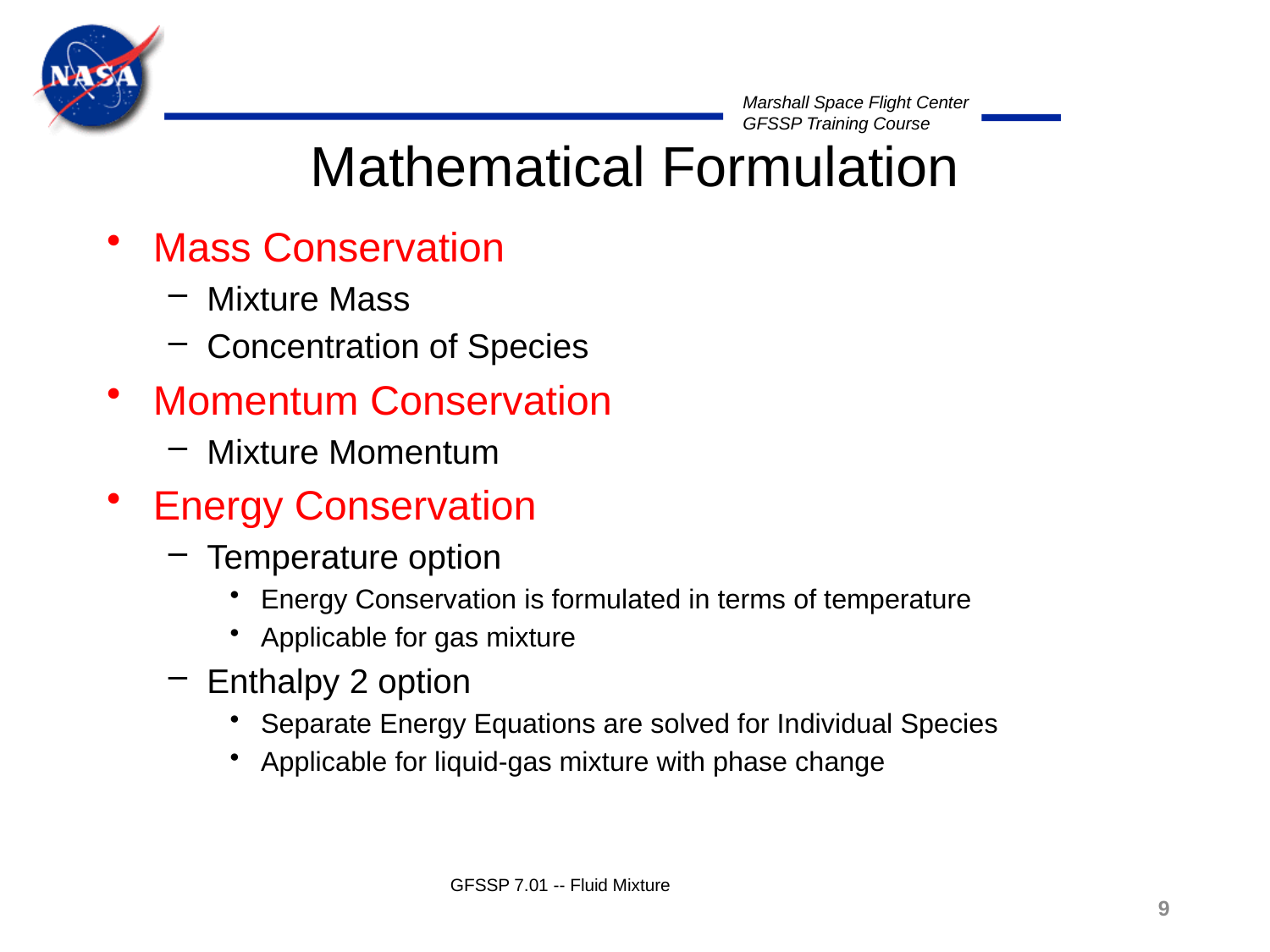

# Mathematical Formulation
Mass Conservation
Mixture Mass
Concentration of Species
Momentum Conservation
Mixture Momentum
Energy Conservation
Temperature option
Energy Conservation is formulated in terms of temperature
Applicable for gas mixture
Enthalpy 2 option
Separate Energy Equations are solved for Individual Species
Applicable for liquid-gas mixture with phase change

GFSSP 7.01 -- Fluid Mixture
9